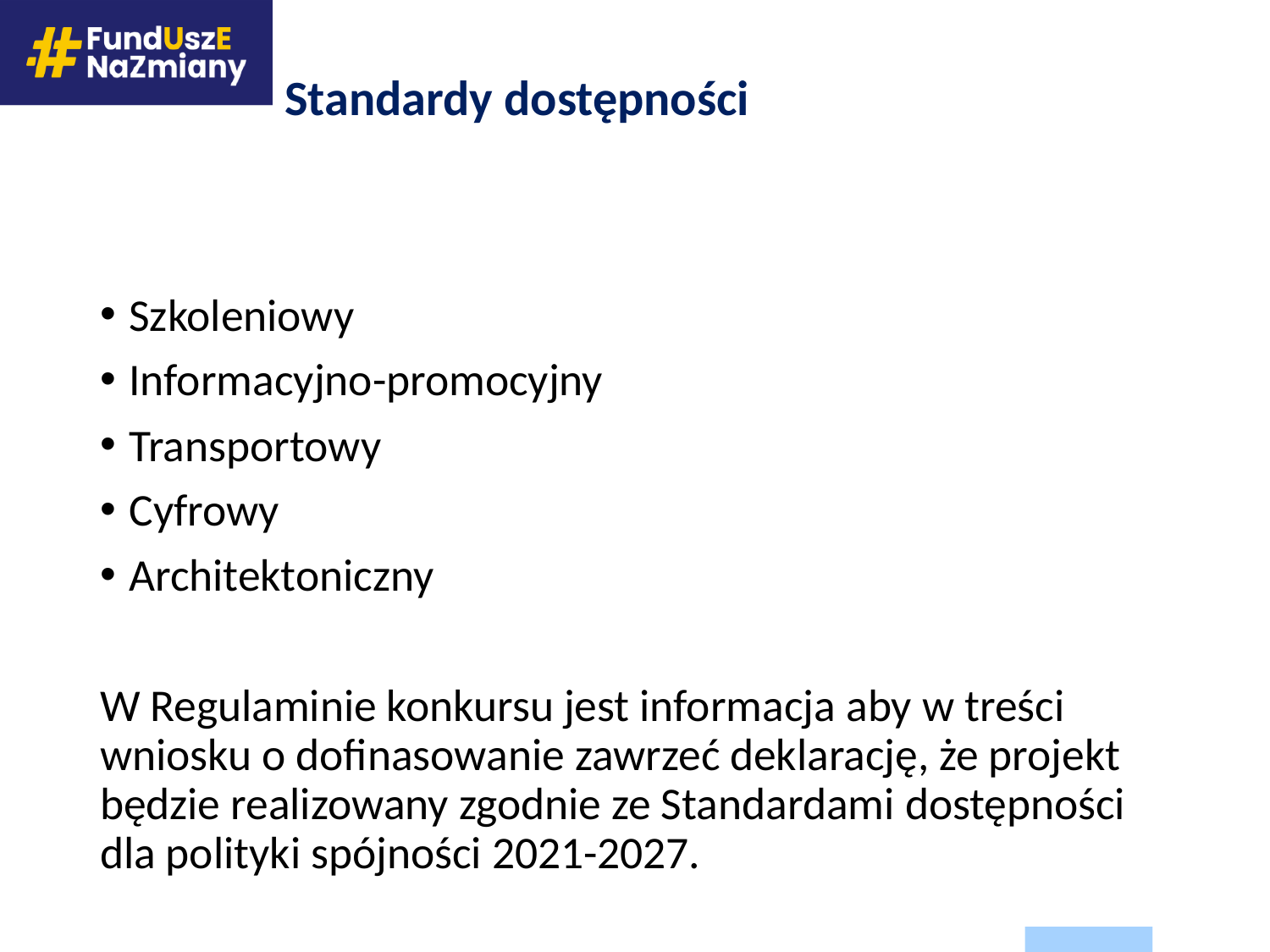

# Standardy dostępności
Szkoleniowy
Informacyjno-promocyjny
Transportowy
Cyfrowy
Architektoniczny

W Regulaminie konkursu jest informacja aby w treści wniosku o dofinasowanie zawrzeć deklarację, że projekt będzie realizowany zgodnie ze Standardami dostępności dla polityki spójności 2021-2027.